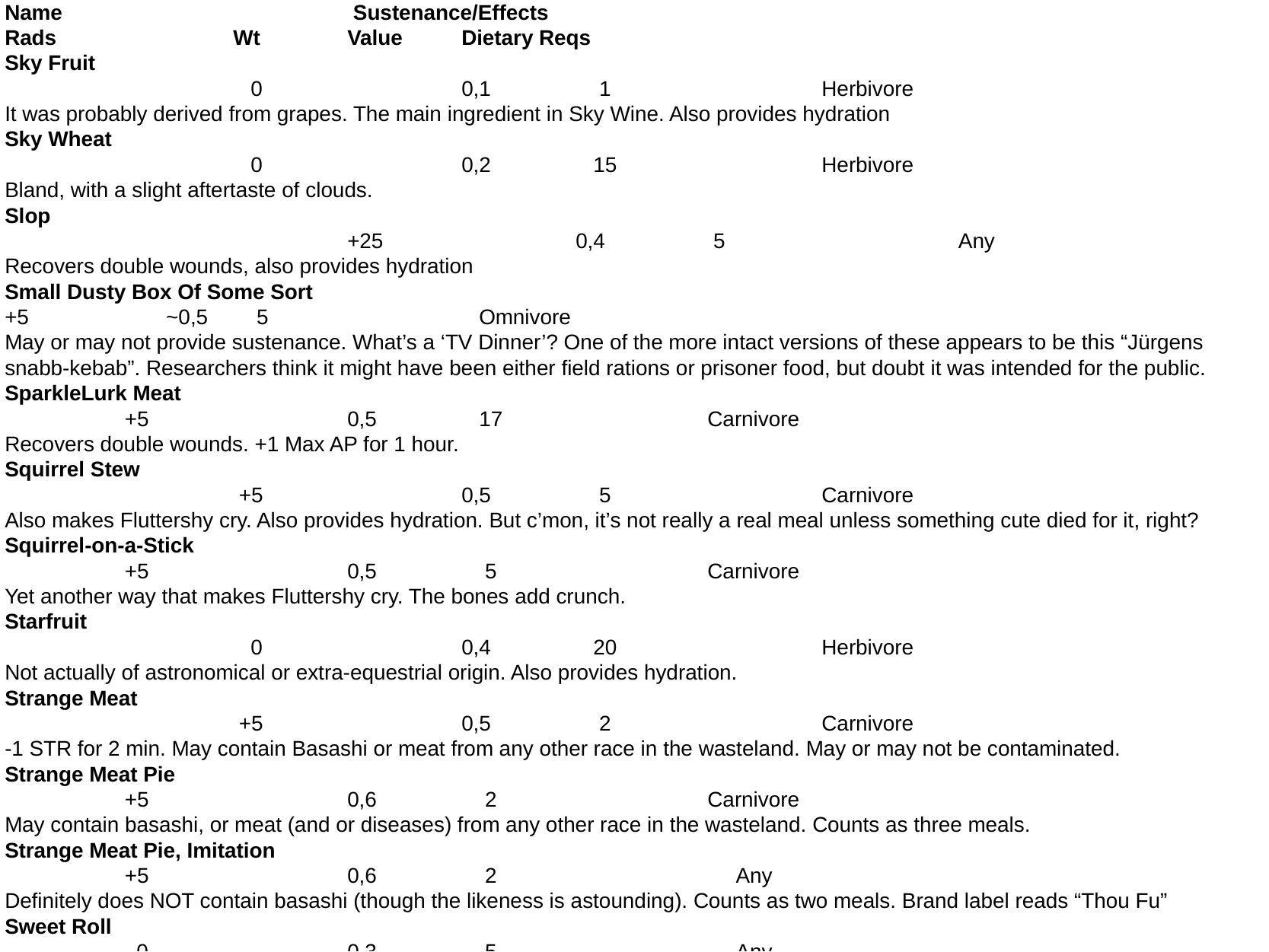

Name			 Sustenance/Effects 							Rads		Wt	Value 	Dietary Reqs
Sky Fruit													   0 		0,1	    1		   Herbivore
It was probably derived from grapes. The main ingredient in Sky Wine. Also provides hydration
Sky Wheat													   0		0,2	   15		   Herbivore
Bland, with a slight aftertaste of clouds.
Slop														+25		0,4	    5		       Any
Recovers double wounds, also provides hydration
Small Dusty Box Of Some Sort									 +5	        ~0,5	    5		   Omnivore
May or may not provide sustenance. What’s a ‘TV Dinner’? One of the more intact versions of these appears to be this “Jürgens snabb-kebab”. Researchers think it might have been either field rations or prisoner food, but doubt it was intended for the public.
SparkleLurk Meat											 +5		0,5	   17		   Carnivore
Recovers double wounds. +1 Max AP for 1 hour.
Squirrel Stew												 +5		0,5	    5		   Carnivore
Also makes Fluttershy cry. Also provides hydration. But c’mon, it’s not really a real meal unless something cute died for it, right?
Squirrel-on-a-Stick											 +5		0,5	    5		   Carnivore
Yet another way that makes Fluttershy cry. The bones add crunch.
Starfruit													   0		0,4	   20		   Herbivore
Not actually of astronomical or extra-equestrial origin. Also provides hydration.
Strange Meat												 +5		0,5	    2		   Carnivore
-1 STR for 2 min. May contain Basashi or meat from any other race in the wasteland. May or may not be contaminated.
Strange Meat Pie 											 +5		0,6	    2	  	   Carnivore
May contain basashi, or meat (and or diseases) from any other race in the wasteland. Counts as three meals.
Strange Meat Pie, Imitation										 +5		0,6	    2		        Any
Definitely does NOT contain basashi (though the likeness is astounding). Counts as two meals. Brand label reads “Thou Fu”
Sweet Roll 												   0		0,3	    5	  	        Any
Provides no sustenance, still recovers one wound.
Thick Red Paste 											   0 		0,2	  250 		   Carnivore
Restores double wounds, +2 END for 4 min.
Thin Red Paste												   0 		0,1	  125		   Carnivore
+1 END for 4 min. Ingredient in thick red paste.
Tobacco Leaves												   0 		0,2 	     6		   Herbivore
-1 END, -1 AGI for 2 min. Can have side effects. Usable in certain crafting.
Trail Mix													 +5		1,3	     5		   Herbivore
+3 Max AP for 10 seconds. Restores double wounds, counts as two meals.
Wasteland Omelet											   0		0,5	   100		   Herbivore
Counts as 3 meals. Recovers quadruple wounds.
Wheat													 +1		0,4	      5		   Herbivore
Helps wheat out the weak. Only the strong can cultivate.